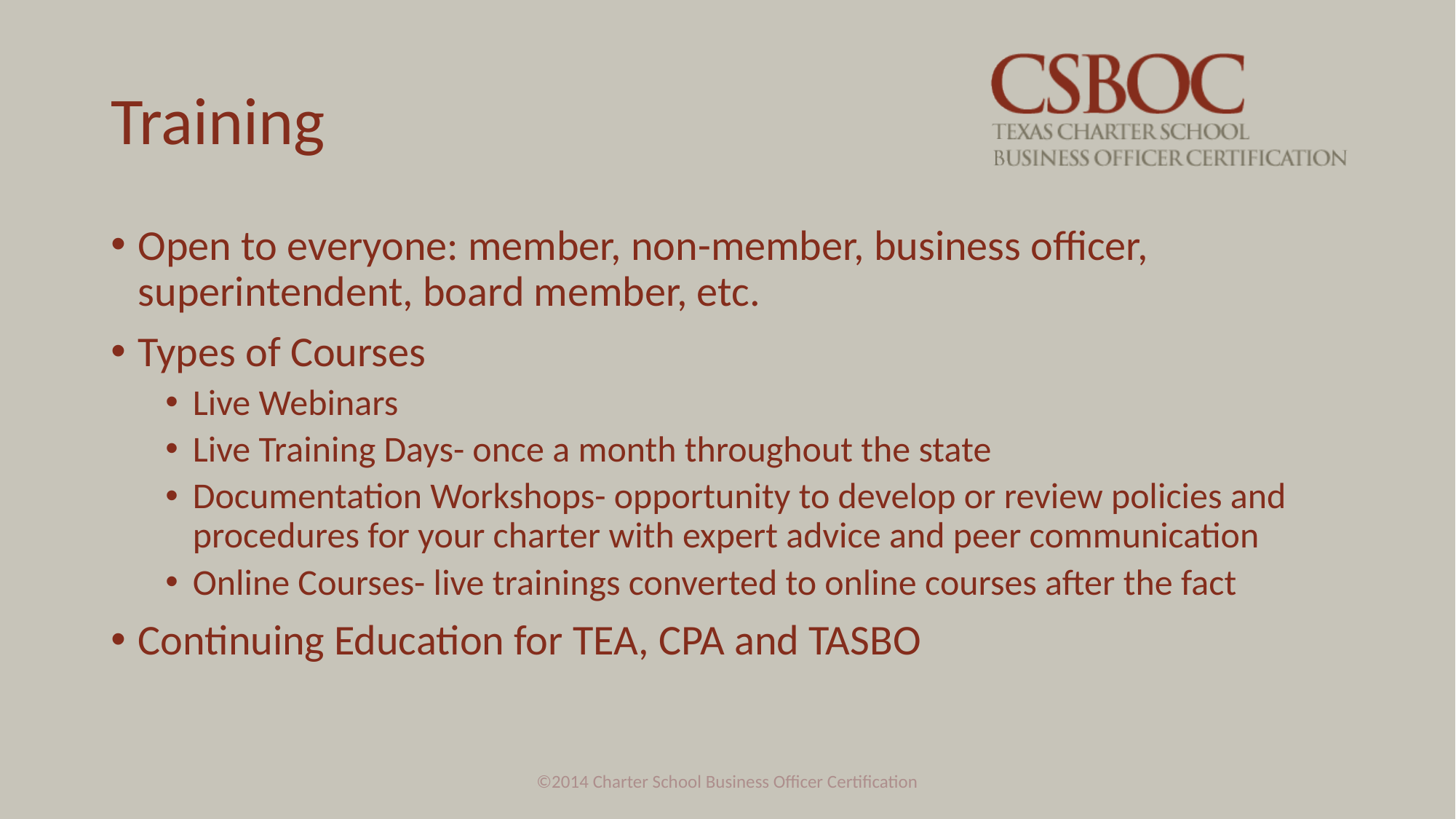

# Training
Open to everyone: member, non-member, business officer, superintendent, board member, etc.
Types of Courses
Live Webinars
Live Training Days- once a month throughout the state
Documentation Workshops- opportunity to develop or review policies and procedures for your charter with expert advice and peer communication
Online Courses- live trainings converted to online courses after the fact
Continuing Education for TEA, CPA and TASBO
©2014 Charter School Business Officer Certification